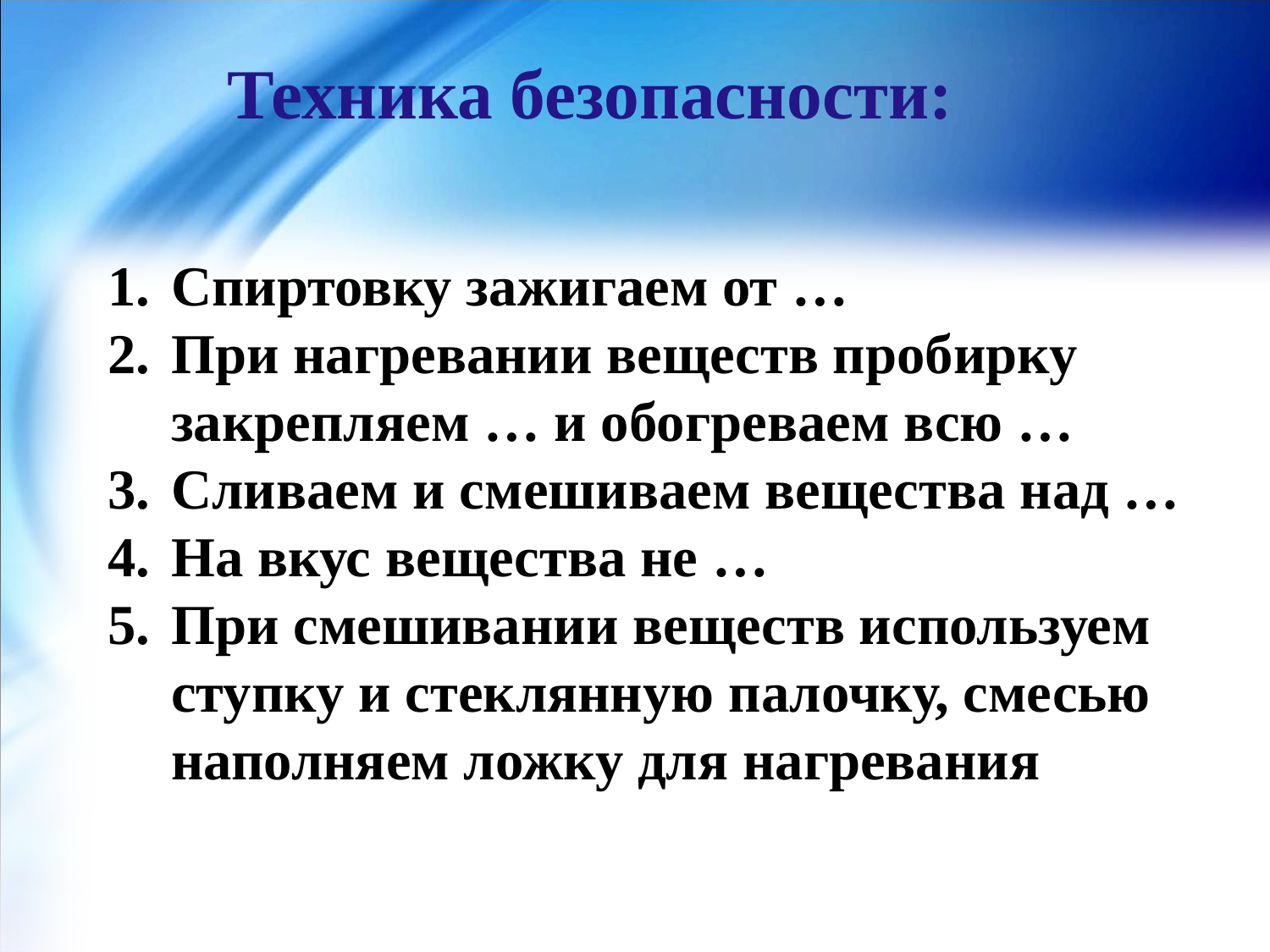

Техника безопасности:
Спиртовку зажигаем от …
При нагревании веществ пробирку закрепляем … и обогреваем всю …
Сливаем и смешиваем вещества над …
На вкус вещества не …
При смешивании веществ используем ступку и стеклянную палочку, смесью наполняем ложку для нагревания